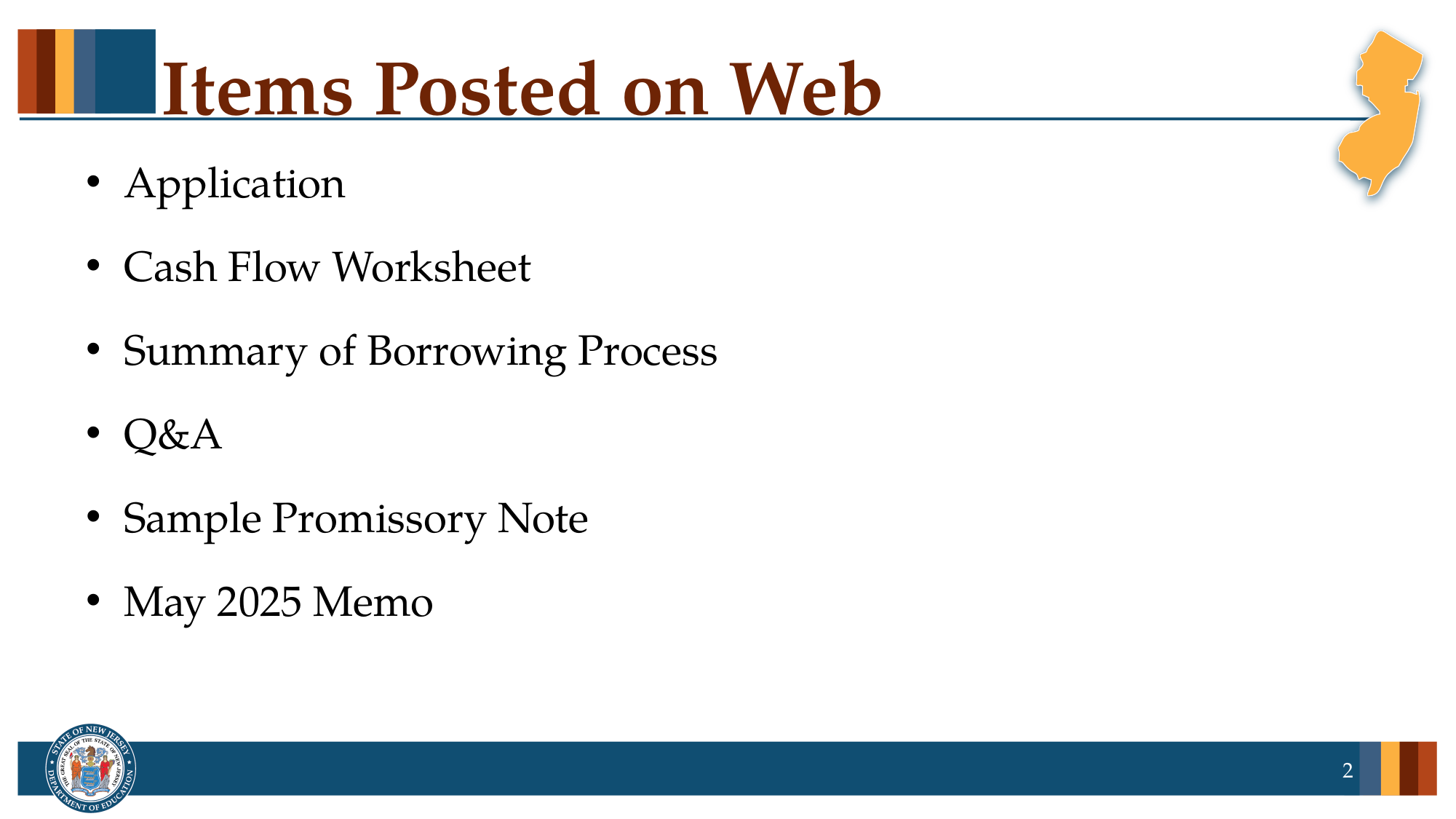

# Items Posted on Web
 Application
 Cash Flow Worksheet
 Summary of Borrowing Process
 Q&A
 Sample Promissory Note
 May 2025 Memo
2